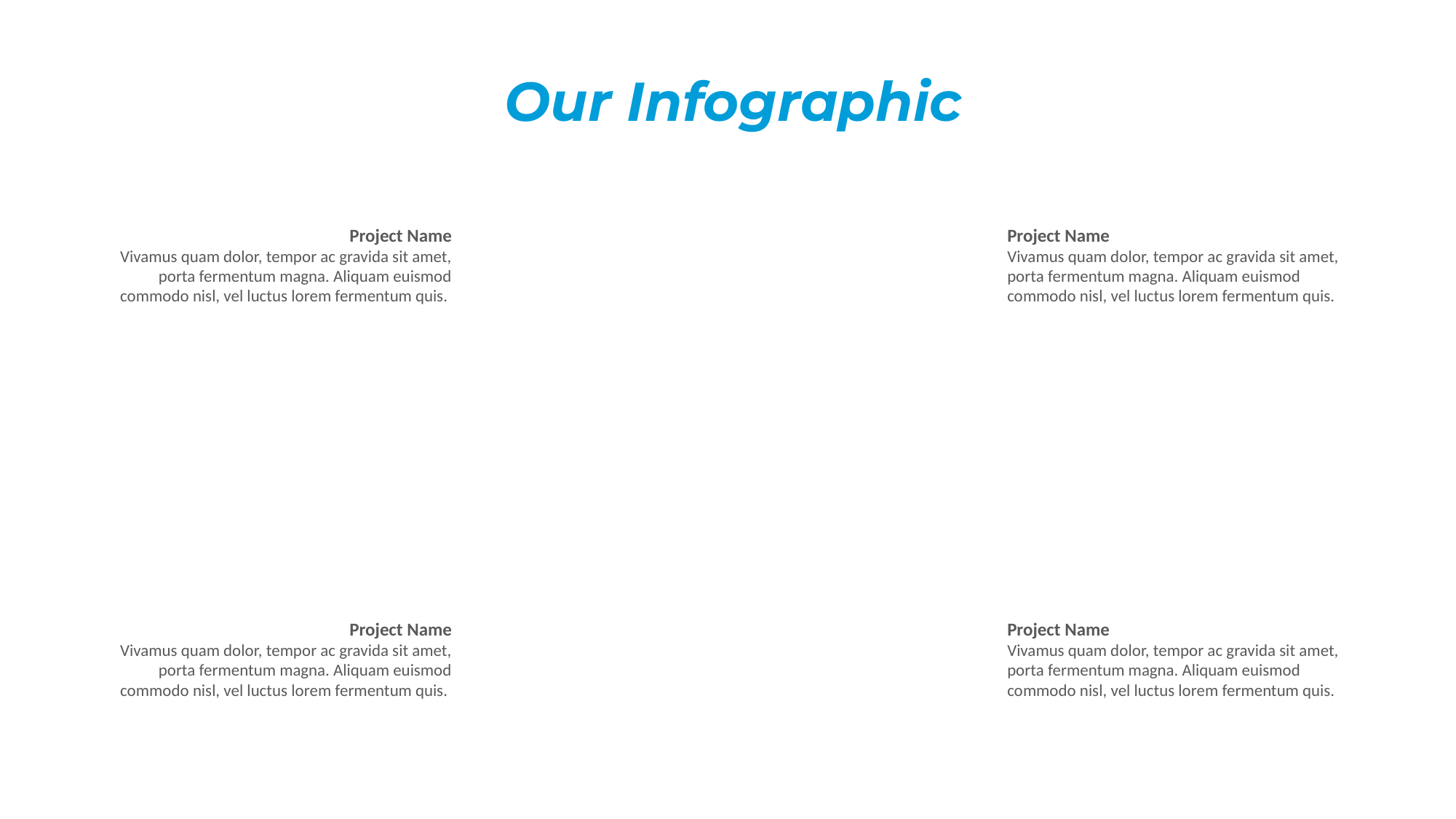

Our Infographic

Project Name
Vivamus quam dolor, tempor ac gravida sit amet, porta fermentum magna. Aliquam euismod commodo nisl, vel luctus lorem fermentum quis.
Project Name
Vivamus quam dolor, tempor ac gravida sit amet, porta fermentum magna. Aliquam euismod commodo nisl, vel luctus lorem fermentum quis.

Project Name
Vivamus quam dolor, tempor ac gravida sit amet, porta fermentum magna. Aliquam euismod commodo nisl, vel luctus lorem fermentum quis.
Project Name
Vivamus quam dolor, tempor ac gravida sit amet, porta fermentum magna. Aliquam euismod commodo nisl, vel luctus lorem fermentum quis.